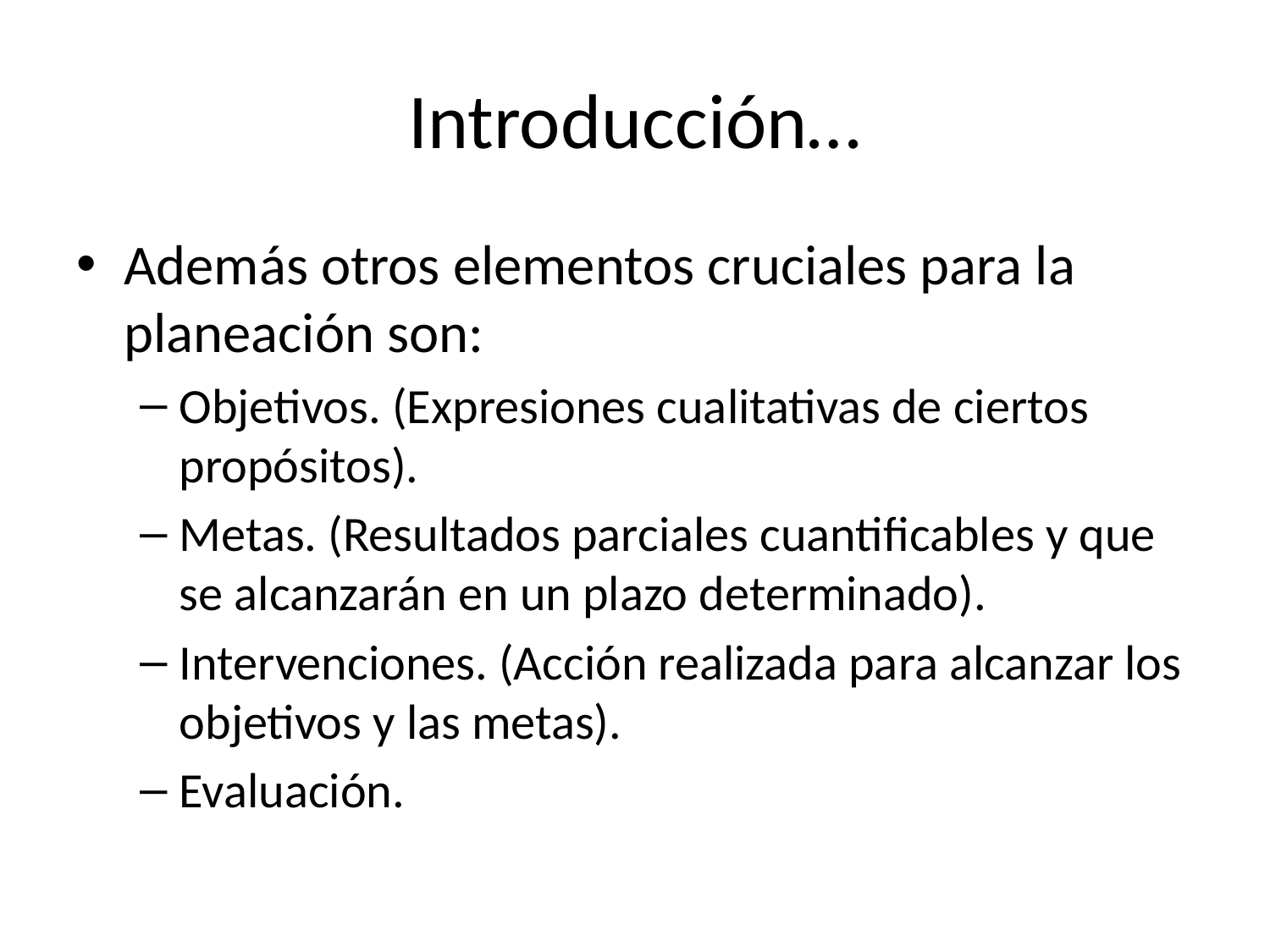

# Introducción…
Además otros elementos cruciales para la planeación son:
Objetivos. (Expresiones cualitativas de ciertos propósitos).
Metas. (Resultados parciales cuantificables y que se alcanzarán en un plazo determinado).
Intervenciones. (Acción realizada para alcanzar los objetivos y las metas).
Evaluación.